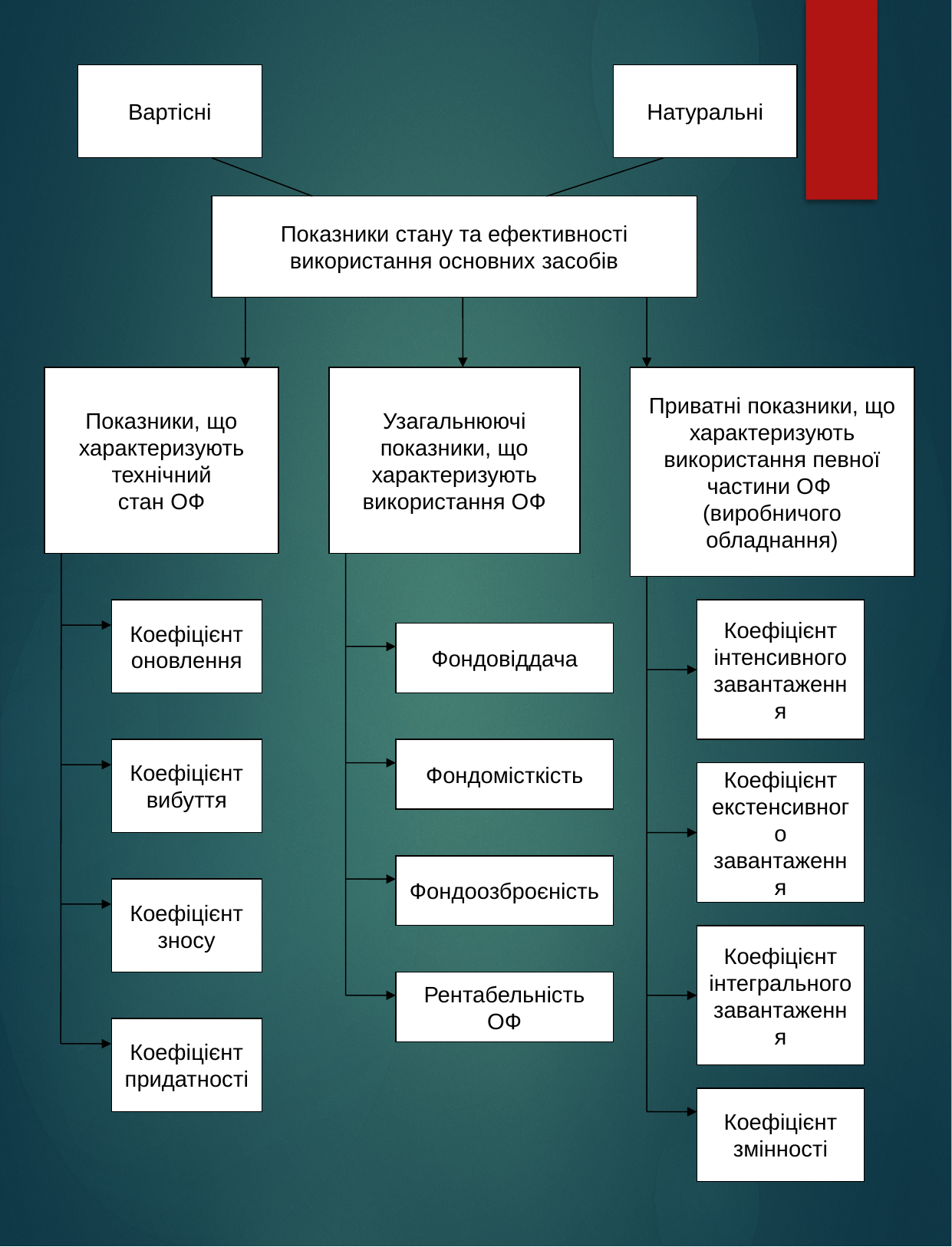

Вартісні
Натуральні

Показники стану та ефективності використання основних засобів

Показники, що характеризують технічний
стан ОФ
Узагальнюючі показники, що характеризують використання ОФ
Приватні показники, що характеризують використання певної частини ОФ  (виробничого обладнання)

Коефіцієнт оновлення
Коефіцієнт інтенсивного завантаження
Фондовіддача

Фондомісткість

Коефіцієнт екстенсивного завантаження

Фондоозброєність

Коефіцієнт інтегрального завантаження
Рентабельність ОФ

Коефіцієнт змінності

Коефіцієнт вибуття
Коефіцієнт зносу
Коефіцієнт придатності